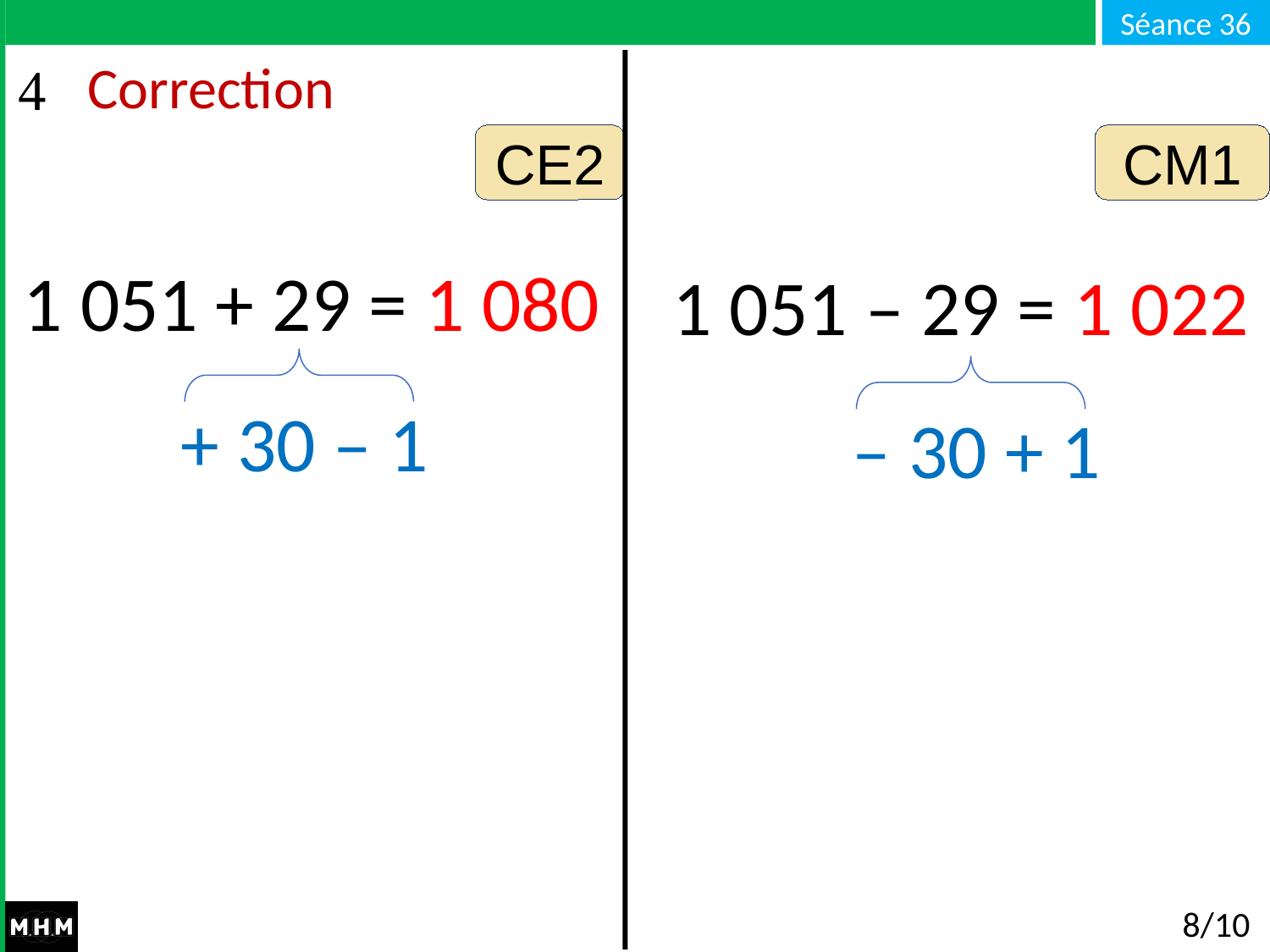

Correction
CE2
CM1
1 051 + 29 = 1 080
1 051 – 29 = 1 022

+ 30 – 1
– 30 + 1
# 8/10